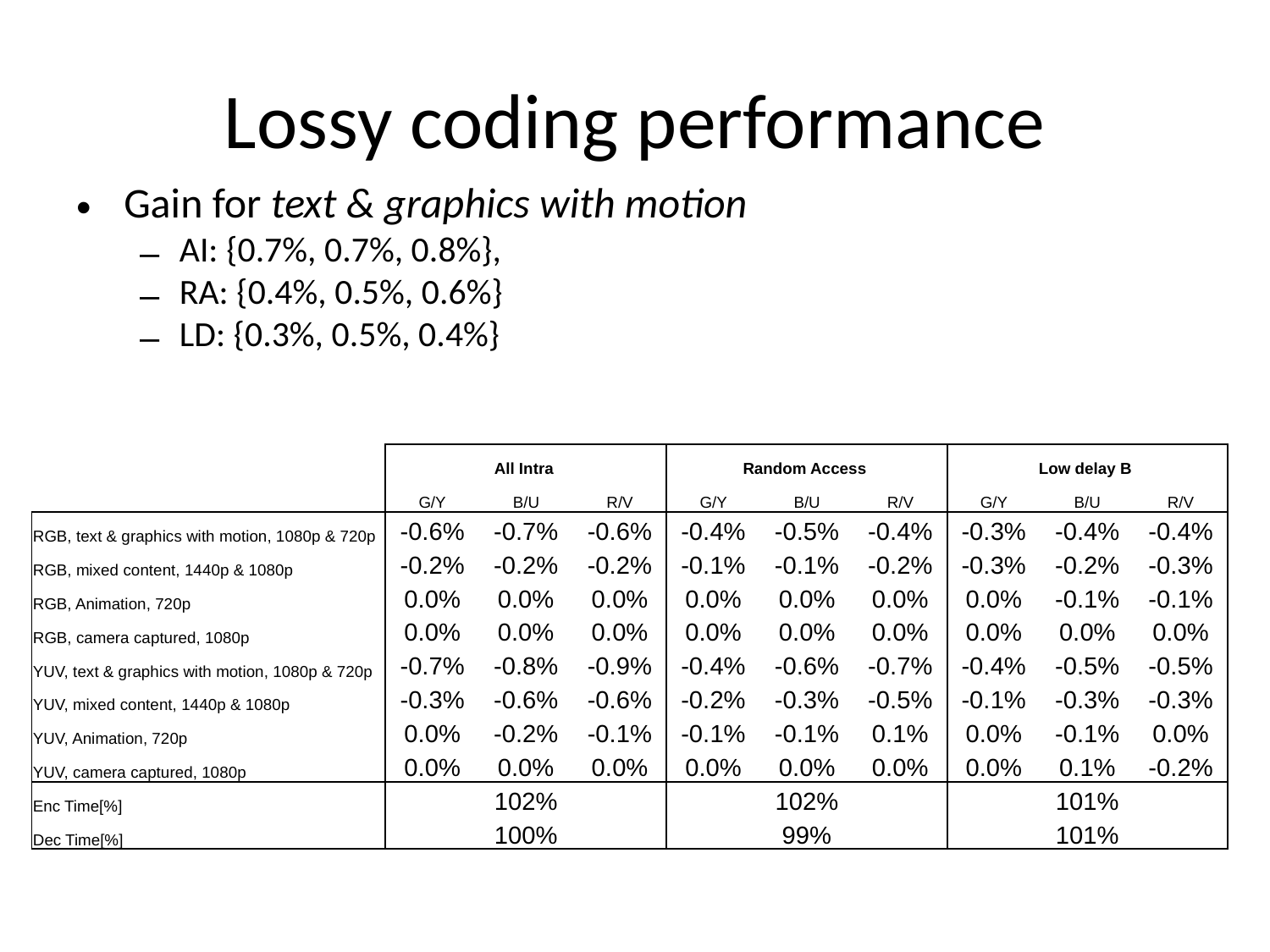

# Lossy coding performance
Gain for text & graphics with motion
AI: {0.7%, 0.7%, 0.8%},
RA: {0.4%, 0.5%, 0.6%}
LD: {0.3%, 0.5%, 0.4%}
|  | All Intra |  |  |
| --- | --- | --- | --- |
|  | G/Y | B/U | R/V |
| RGB, text & graphics with motion, 1080p & 720p | -0.6% | -0.7% | -0.6% |
| RGB, mixed content, 1440p & 1080p | -0.2% | -0.2% | -0.2% |
| RGB, Animation, 720p | 0.0% | 0.0% | 0.0% |
| RGB, camera captured, 1080p | 0.0% | 0.0% | 0.0% |
| YUV, text & graphics with motion, 1080p & 720p | -0.7% | -0.8% | -0.9% |
| YUV, mixed content, 1440p & 1080p | -0.3% | -0.6% | -0.6% |
| YUV, Animation, 720p | 0.0% | -0.2% | -0.1% |
| YUV, camera captured, 1080p | 0.0% | 0.0% | 0.0% |
| Enc Time[%] | 102% |  |  |
| Dec Time[%] | 100% |  |  |
| Random Access |  |  |
| --- | --- | --- |
| G/Y | B/U | R/V |
| -0.4% | -0.5% | -0.4% |
| -0.1% | -0.1% | -0.2% |
| 0.0% | 0.0% | 0.0% |
| 0.0% | 0.0% | 0.0% |
| -0.4% | -0.6% | -0.7% |
| -0.2% | -0.3% | -0.5% |
| -0.1% | -0.1% | 0.1% |
| 0.0% | 0.0% | 0.0% |
| 102% |  |  |
| 99% |  |  |
| Low delay B |  |  |
| --- | --- | --- |
| G/Y | B/U | R/V |
| -0.3% | -0.4% | -0.4% |
| -0.3% | -0.2% | -0.3% |
| 0.0% | -0.1% | -0.1% |
| 0.0% | 0.0% | 0.0% |
| -0.4% | -0.5% | -0.5% |
| -0.1% | -0.3% | -0.3% |
| 0.0% | -0.1% | 0.0% |
| 0.0% | 0.1% | -0.2% |
| 101% |  |  |
| 101% |  |  |